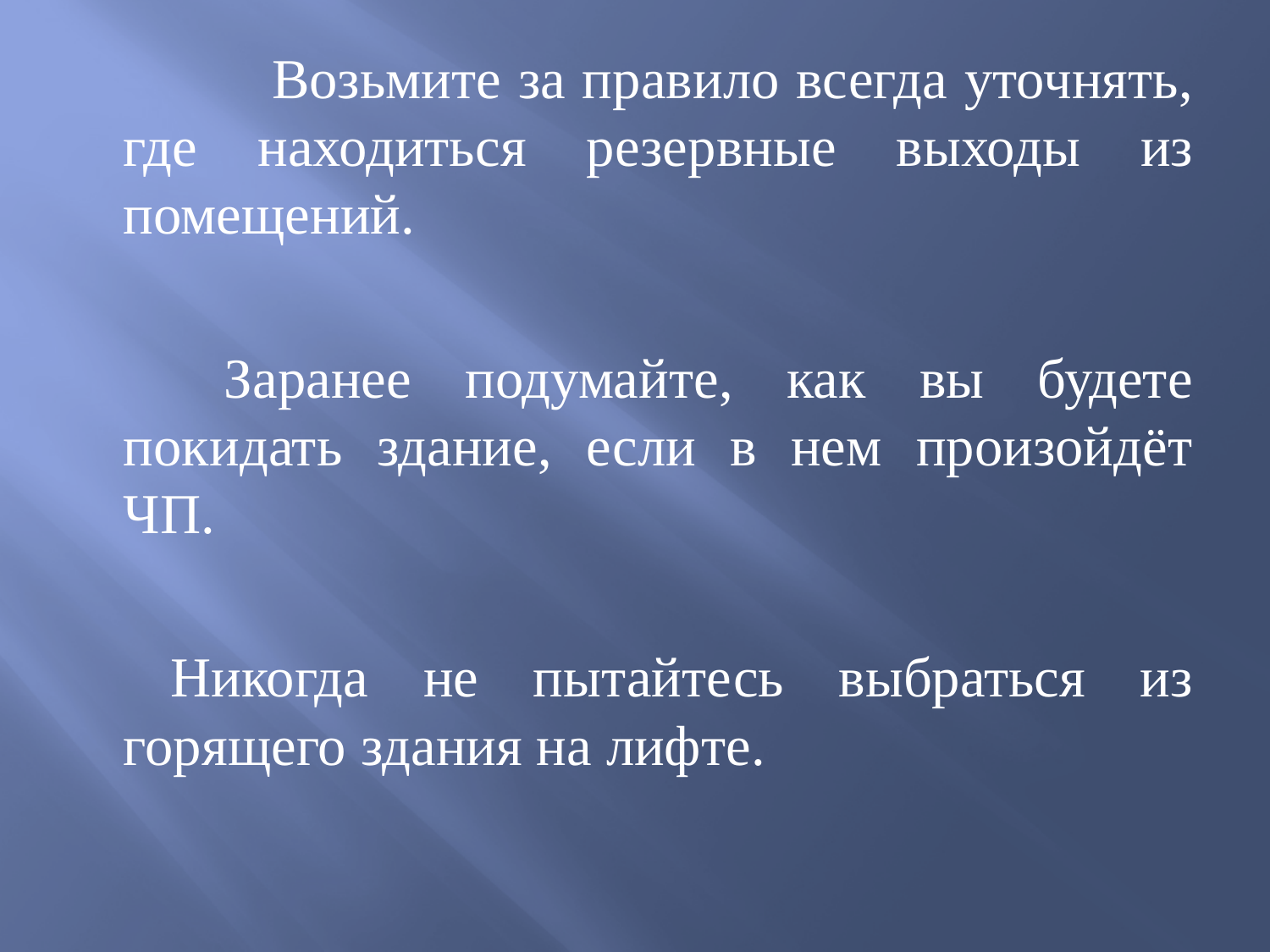

Возьмите за правило всегда уточнять, где находиться резервные выходы из помещений.

 Заранее подумайте, как вы будете покидать здание, если в нем произойдёт ЧП.

Никогда не пытайтесь выбраться из горящего здания на лифте.